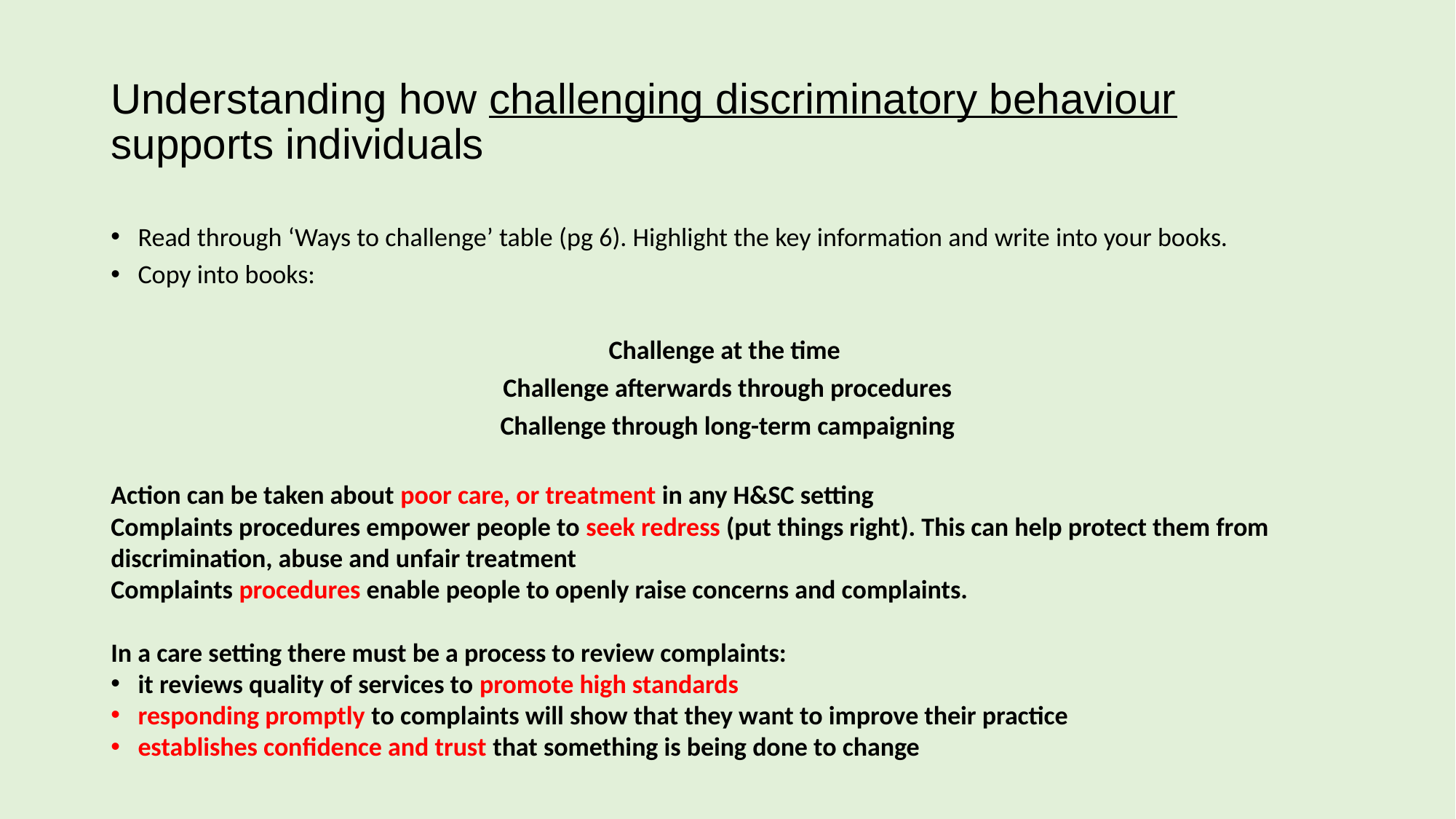

# Understanding how challenging discriminatory behaviour supports individuals
Read through ‘Ways to challenge’ table (pg 6). Highlight the key information and write into your books.
Copy into books:

Challenge at the time
Challenge afterwards through procedures
Challenge through long-term campaigning

Action can be taken about poor care, or treatment in any H&SC setting
Complaints procedures empower people to seek redress (put things right). This can help protect them from discrimination, abuse and unfair treatment
Complaints procedures enable people to openly raise concerns and complaints.

In a care setting there must be a process to review complaints:
it reviews quality of services to promote high standards
responding promptly to complaints will show that they want to improve their practice
establishes confidence and trust that something is being done to change